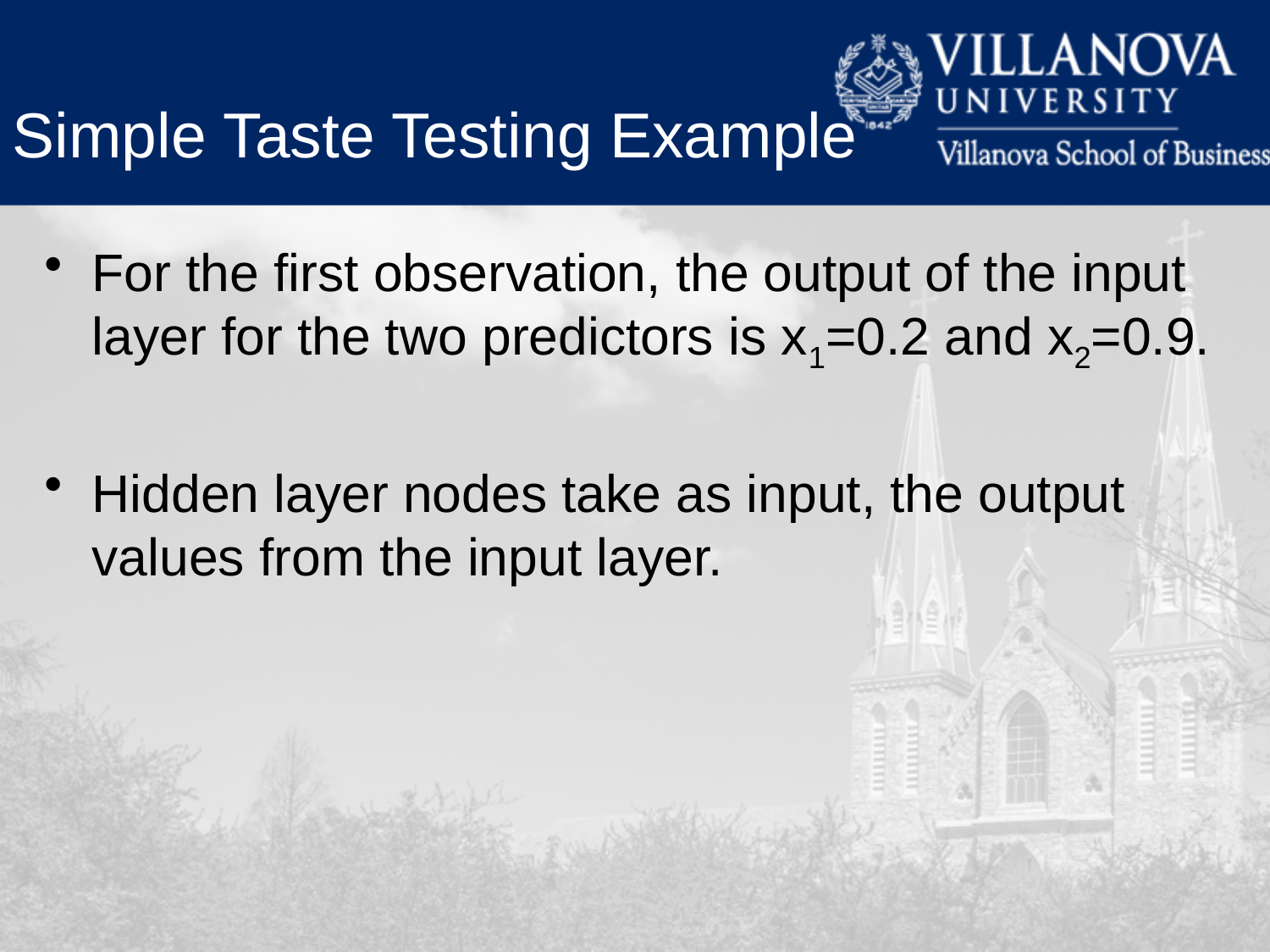

Simple Taste Testing Example
For the first observation, the output of the input layer for the two predictors is x1=0.2 and x2=0.9.

Hidden layer nodes take as input, the output values from the input layer.